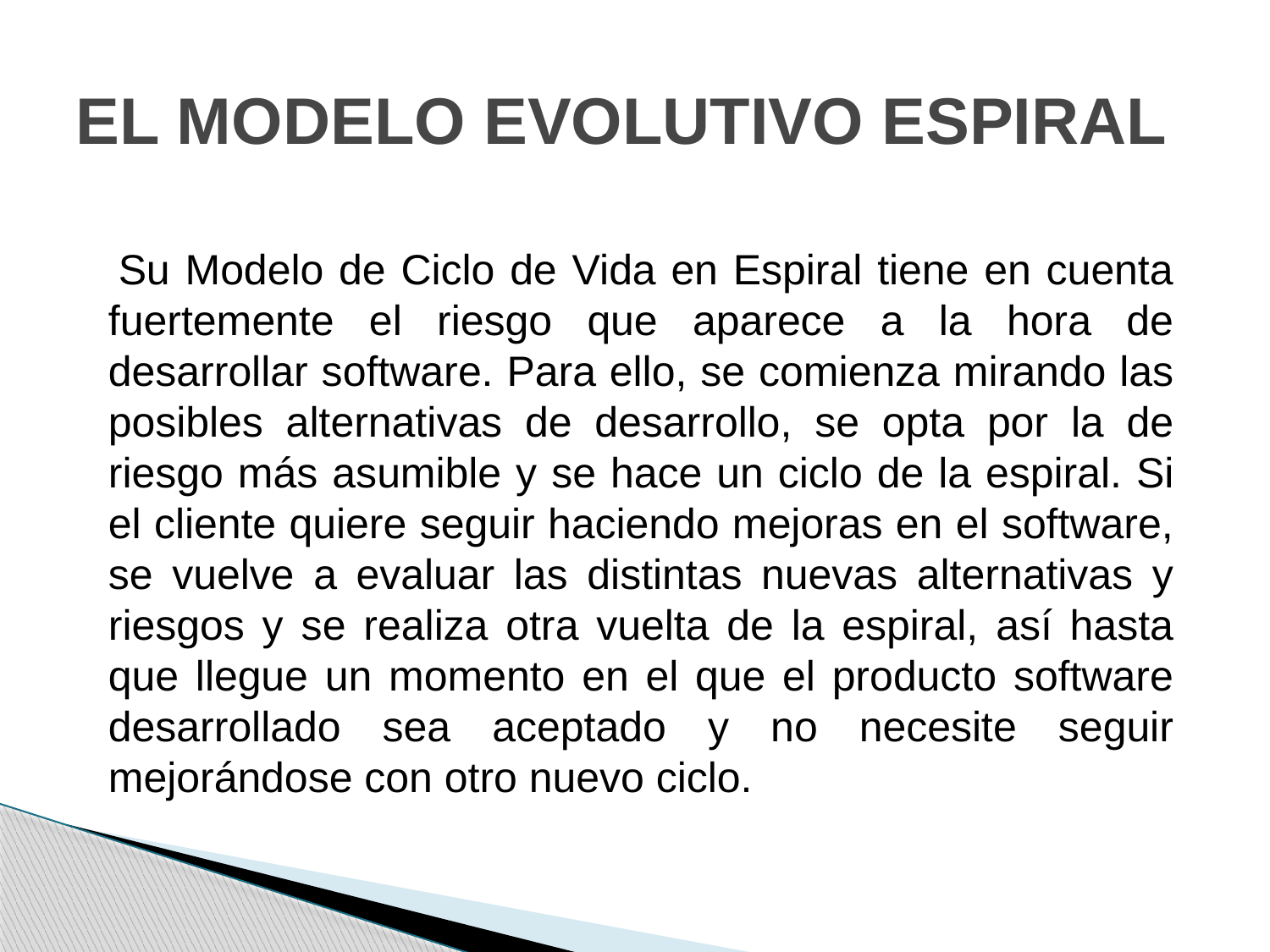

# EL MODELO EVOLUTIVO ESPIRAL
   Su Modelo de Ciclo de Vida en Espiral tiene en cuenta fuertemente el riesgo que aparece a la hora de desarrollar software. Para ello, se comienza mirando las posibles alternativas de desarrollo, se opta por la de riesgo más asumible y se hace un ciclo de la espiral. Si el cliente quiere seguir haciendo mejoras en el software, se vuelve a evaluar las distintas nuevas alternativas y riesgos y se realiza otra vuelta de la espiral, así hasta que llegue un momento en el que el producto software desarrollado sea aceptado y no necesite seguir mejorándose con otro nuevo ciclo.